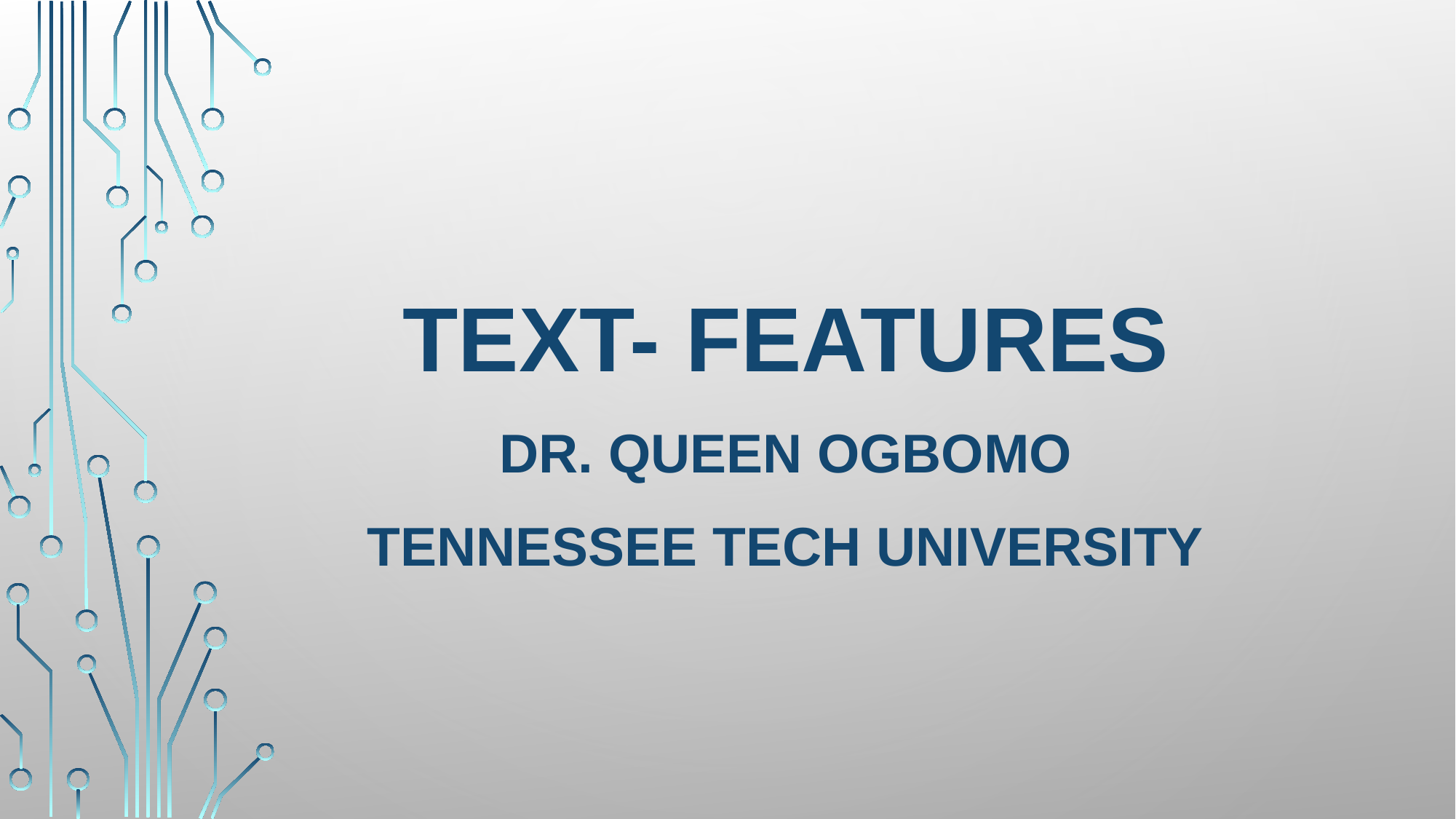

Text- Features
Dr. Queen Ogbomo
Tennessee Tech University